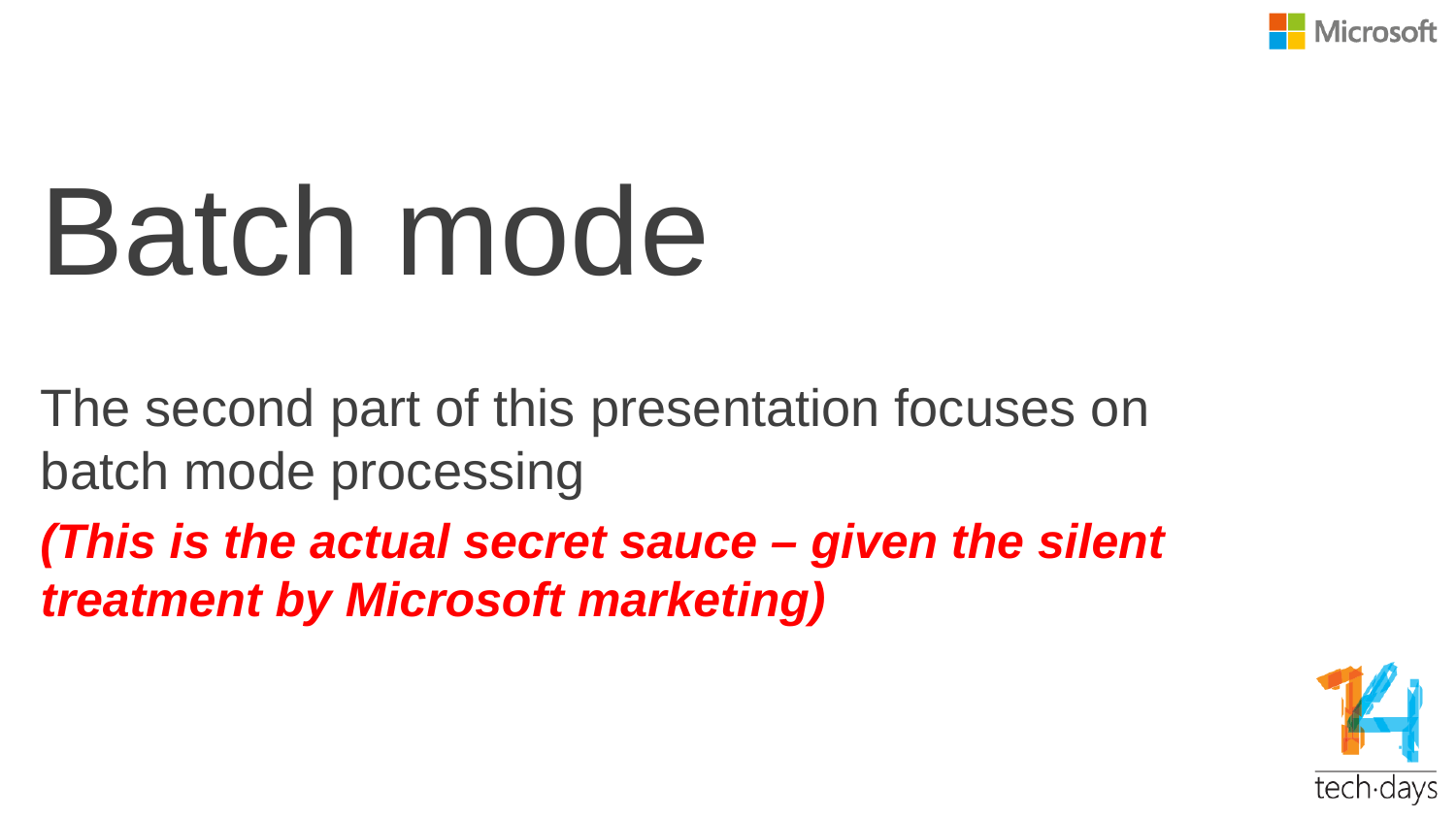

# Batch mode
The second part of this presentation focuses on batch mode processing
(This is the actual secret sauce – given the silent treatment by Microsoft marketing)